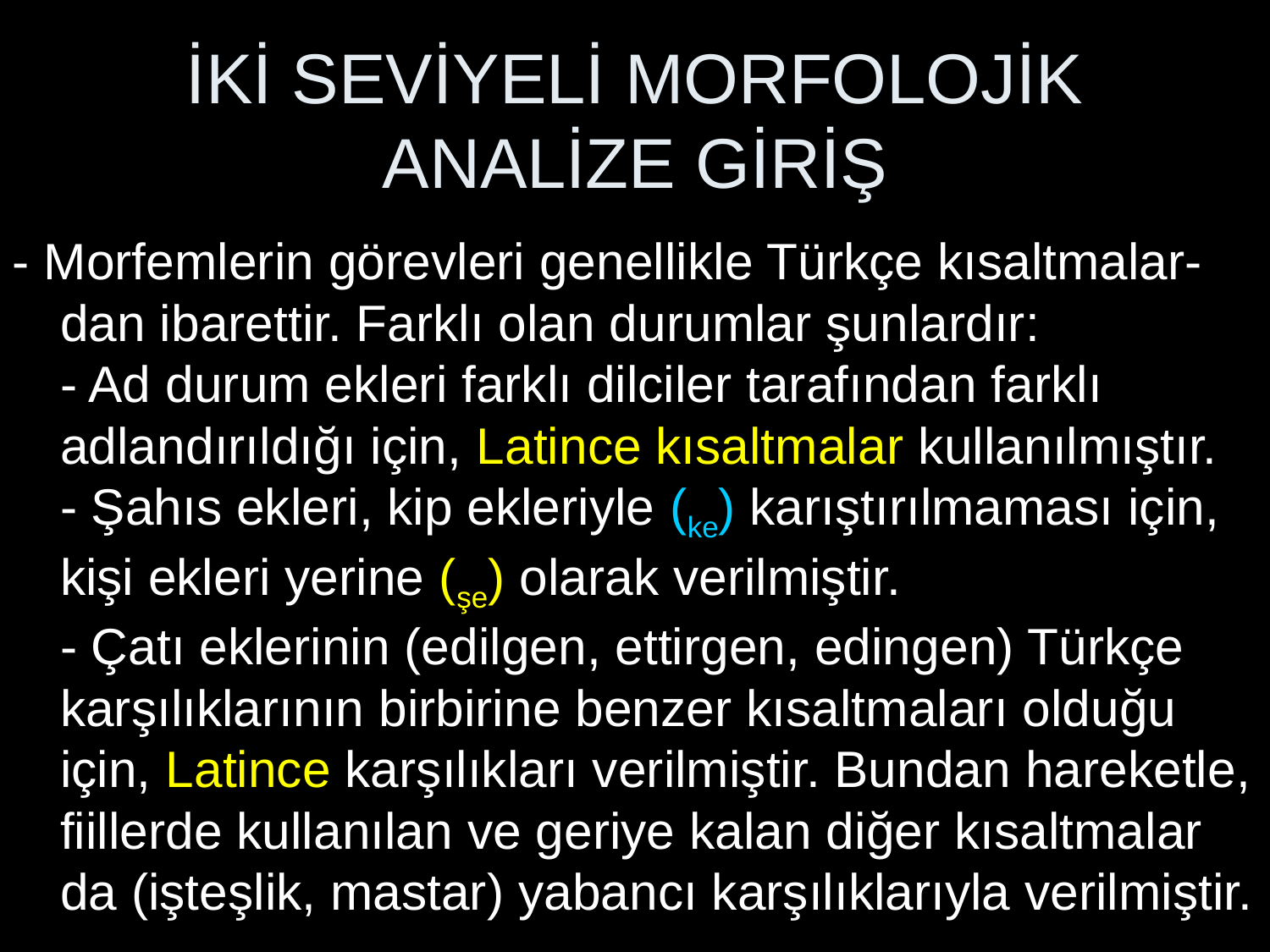

# İKİ SEVİYELİ MORFOLOJİK ANALİZE GİRİŞ
- Morfemlerin görevleri genellikle Türkçe kısaltmalar-dan ibarettir. Farklı olan durumlar şunlardır:
- Ad durum ekleri farklı dilciler tarafından farklı adlandırıldığı için, Latince kısaltmalar kullanılmıştır.
- Şahıs ekleri, kip ekleriyle (ke) karıştırılmaması için, kişi ekleri yerine (şe) olarak verilmiştir.
- Çatı eklerinin (edilgen, ettirgen, edingen) Türkçe karşılıklarının birbirine benzer kısaltmaları olduğu için, Latince karşılıkları verilmiştir. Bundan hareketle, fiillerde kullanılan ve geriye kalan diğer kısaltmalar da (işteşlik, mastar) yabancı karşılıklarıyla verilmiştir.